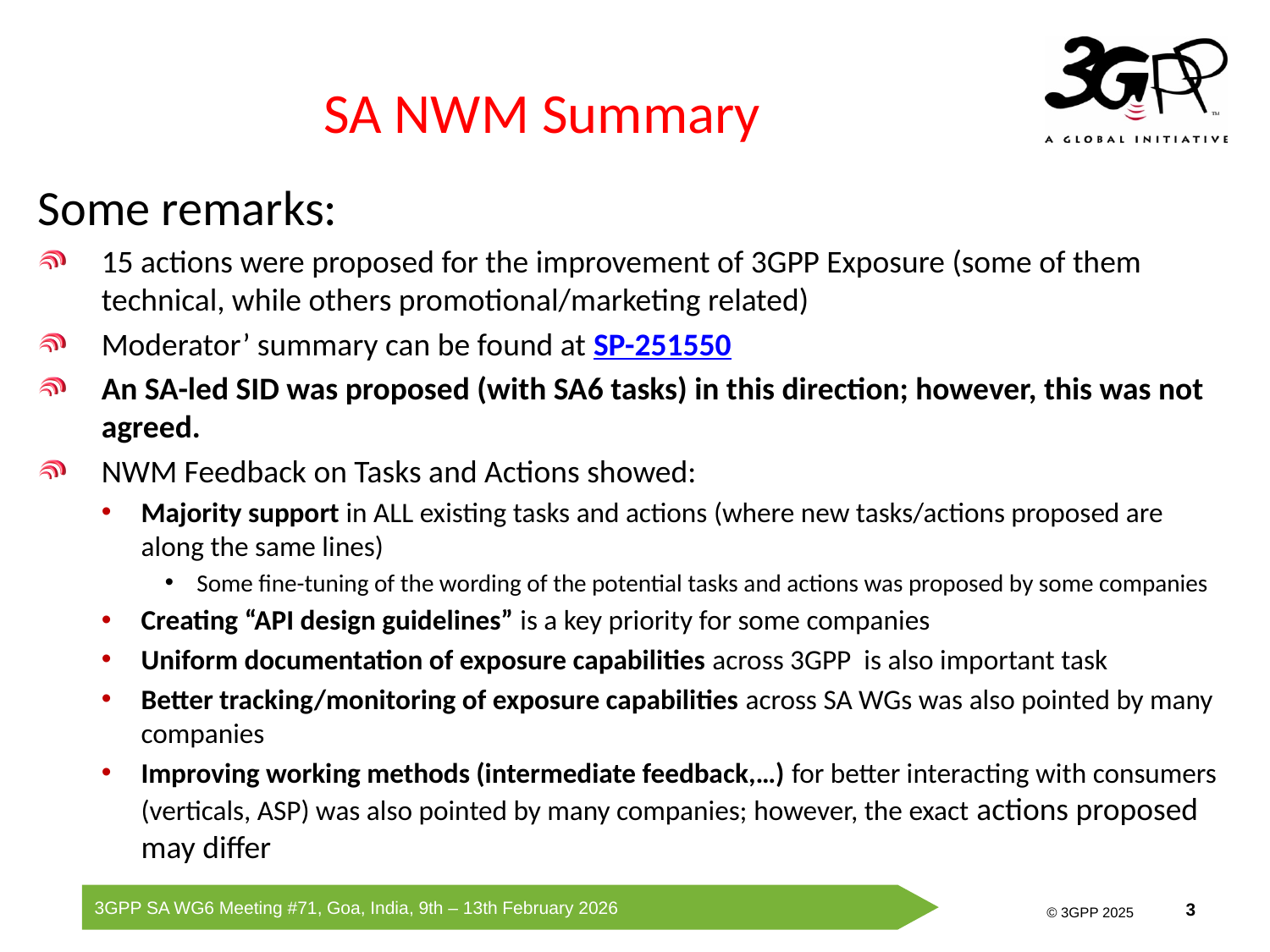

# SA NWM Summary
Some remarks:
15 actions were proposed for the improvement of 3GPP Exposure (some of them technical, while others promotional/marketing related)
Moderator’ summary can be found at SP-251550
An SA-led SID was proposed (with SA6 tasks) in this direction; however, this was not agreed.
NWM Feedback on Tasks and Actions showed:
Majority support in ALL existing tasks and actions (where new tasks/actions proposed are along the same lines)
Some fine-tuning of the wording of the potential tasks and actions was proposed by some companies
Creating “API design guidelines” is a key priority for some companies
Uniform documentation of exposure capabilities across 3GPP  is also important task
Better tracking/monitoring of exposure capabilities across SA WGs was also pointed by many companies
Improving working methods (intermediate feedback,…) for better interacting with consumers (verticals, ASP) was also pointed by many companies; however, the exact actions proposed may differ